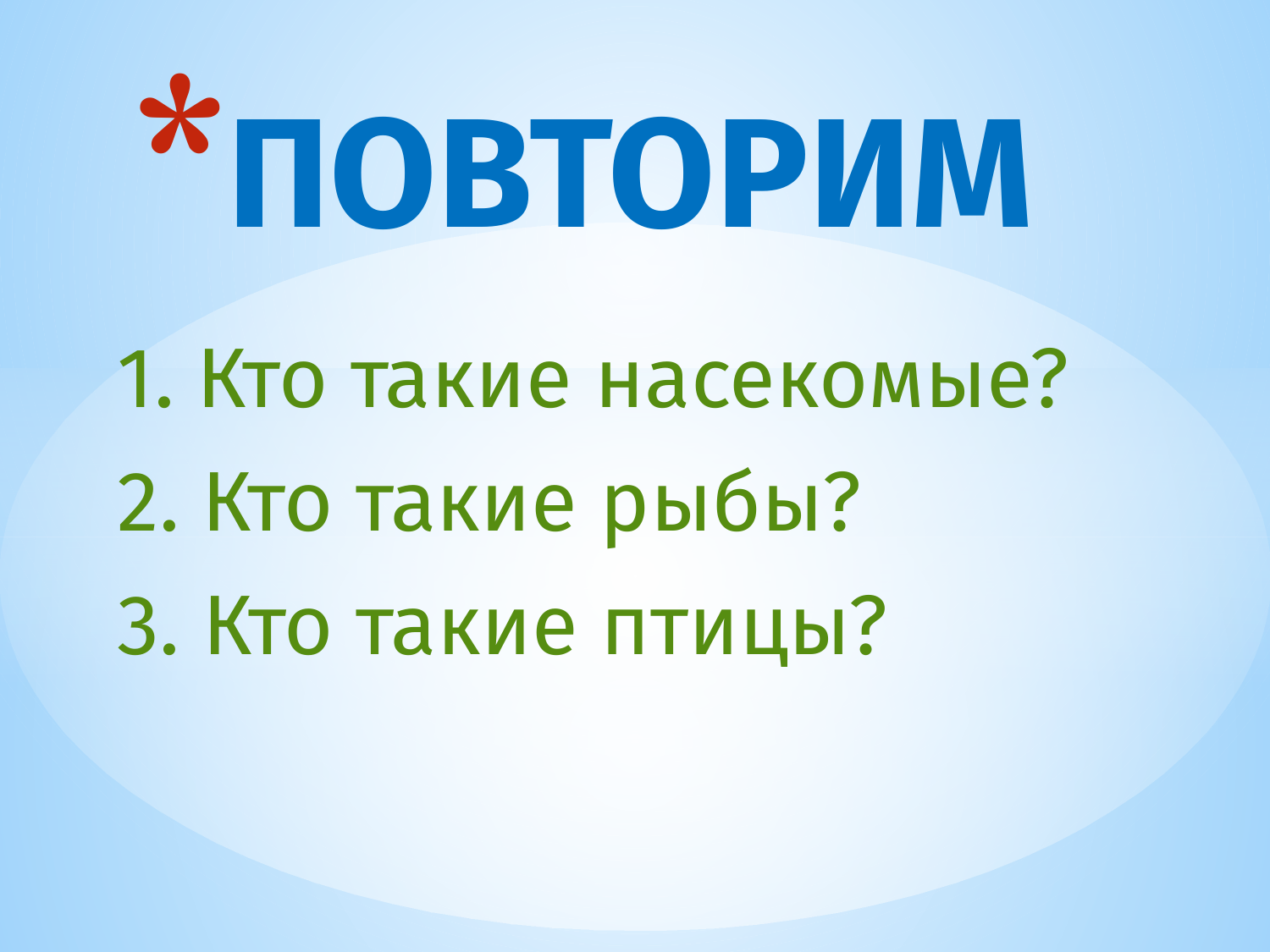

# ПОВТОРИМ
1. Кто такие насекомые?
2. Кто такие рыбы?
3. Кто такие птицы?